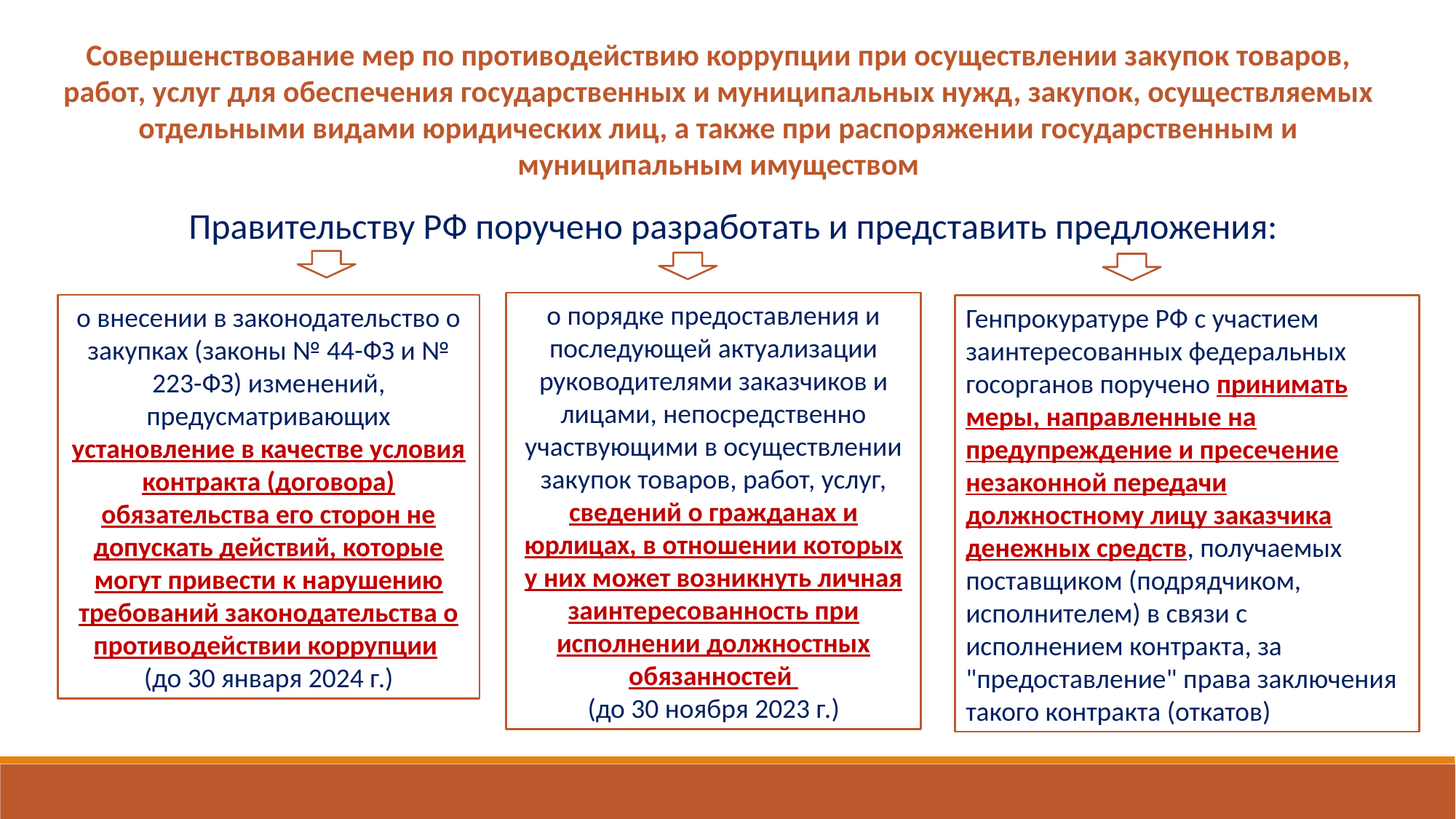

Совершенствование мер по противодействию коррупции при осуществлении закупок товаров, работ, услуг для обеспечения государственных и муниципальных нужд, закупок, осуществляемых отдельными видами юридических лиц, а также при распоряжении государственным и муниципальным имуществом
Правительству РФ поручено разработать и представить предложения:

о порядке предоставления и последующей актуализации руководителями заказчиков и лицами, непосредственно участвующими в осуществлении закупок товаров, работ, услуг, сведений о гражданах и юрлицах, в отношении которых у них может возникнуть личная заинтересованность при исполнении должностных обязанностей
(до 30 ноября 2023 г.)
о внесении в законодательство о закупках (законы № 44-ФЗ и № 223-ФЗ) изменений, предусматривающих установление в качестве условия контракта (договора) обязательства его сторон не допускать действий, которые могут привести к нарушению требований законодательства о противодействии коррупции
(до 30 января 2024 г.)
Генпрокуратуре РФ с участием заинтересованных федеральных госорганов поручено принимать меры, направленные на предупреждение и пресечение незаконной передачи должностному лицу заказчика денежных средств, получаемых поставщиком (подрядчиком, исполнителем) в связи с исполнением контракта, за "предоставление" права заключения такого контракта (откатов)